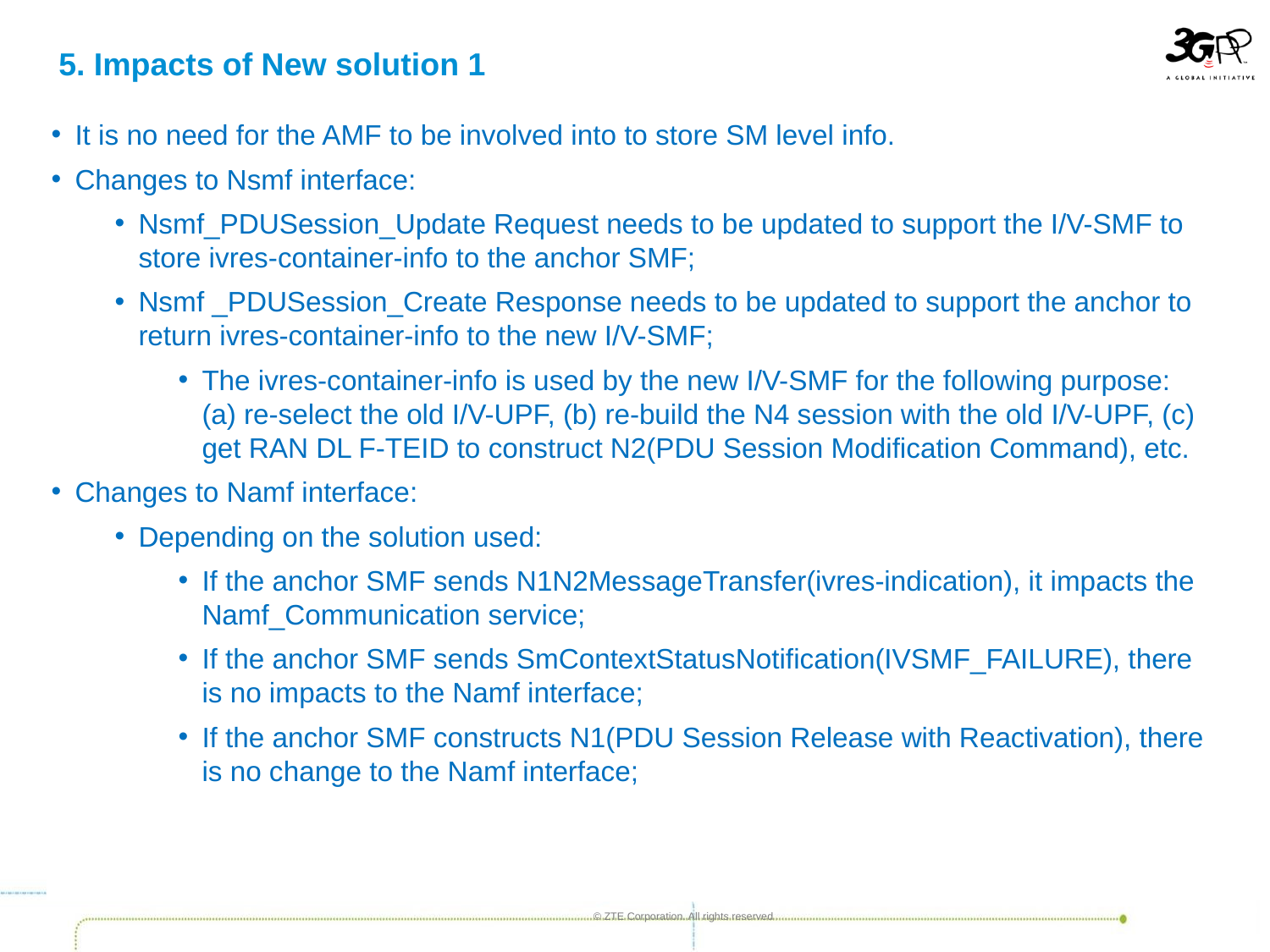

# 5. Impacts of New solution 1
It is no need for the AMF to be involved into to store SM level info.
Changes to Nsmf interface:
Nsmf_PDUSession_Update Request needs to be updated to support the I/V-SMF to store ivres-container-info to the anchor SMF;
Nsmf _PDUSession_Create Response needs to be updated to support the anchor to return ivres-container-info to the new I/V-SMF;
The ivres-container-info is used by the new I/V-SMF for the following purpose: (a) re-select the old I/V-UPF, (b) re-build the N4 session with the old I/V-UPF, (c) get RAN DL F-TEID to construct N2(PDU Session Modification Command), etc.
Changes to Namf interface:
Depending on the solution used:
If the anchor SMF sends N1N2MessageTransfer(ivres-indication), it impacts the Namf_Communication service;
If the anchor SMF sends SmContextStatusNotification(IVSMF_FAILURE), there is no impacts to the Namf interface;
If the anchor SMF constructs N1(PDU Session Release with Reactivation), there is no change to the Namf interface;